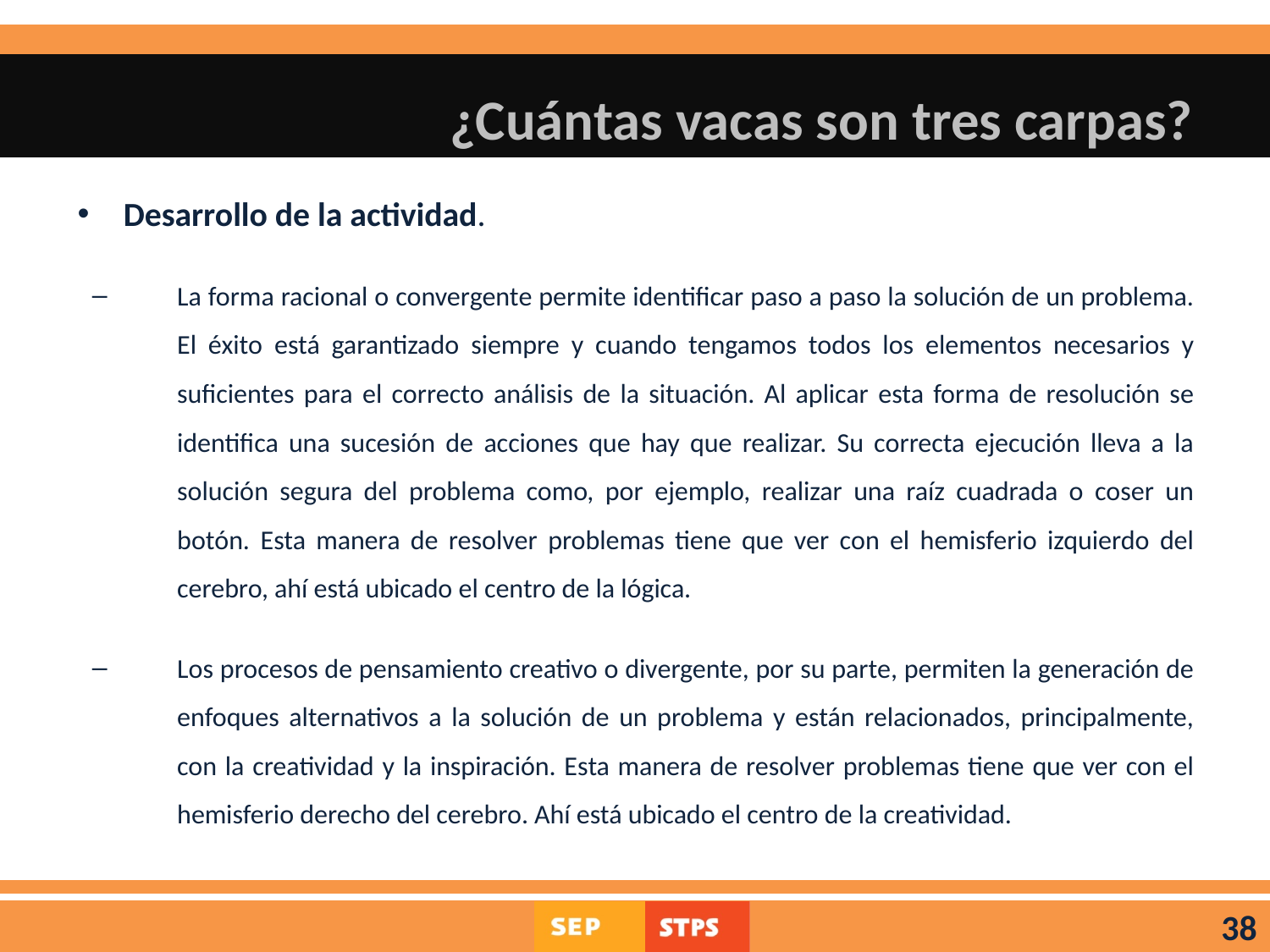

# ¿Cuántas vacas son tres carpas?
Desarrollo de la actividad.

La forma racional o convergente permite identificar paso a paso la solución de un problema. El éxito está garantizado siempre y cuando tengamos todos los elementos necesarios y suficientes para el correcto análisis de la situación. Al aplicar esta forma de resolución se identifica una sucesión de acciones que hay que realizar. Su correcta ejecución lleva a la solución segura del problema como, por ejemplo, realizar una raíz cuadrada o coser un botón. Esta manera de resolver problemas tiene que ver con el hemisferio izquierdo del cerebro, ahí está ubicado el centro de la lógica.

Los procesos de pensamiento creativo o divergente, por su parte, permiten la generación de enfoques alternativos a la solución de un problema y están relacionados, principalmente, con la creatividad y la inspiración. Esta manera de resolver problemas tiene que ver con el hemisferio derecho del cerebro. Ahí está ubicado el centro de la creatividad.
38